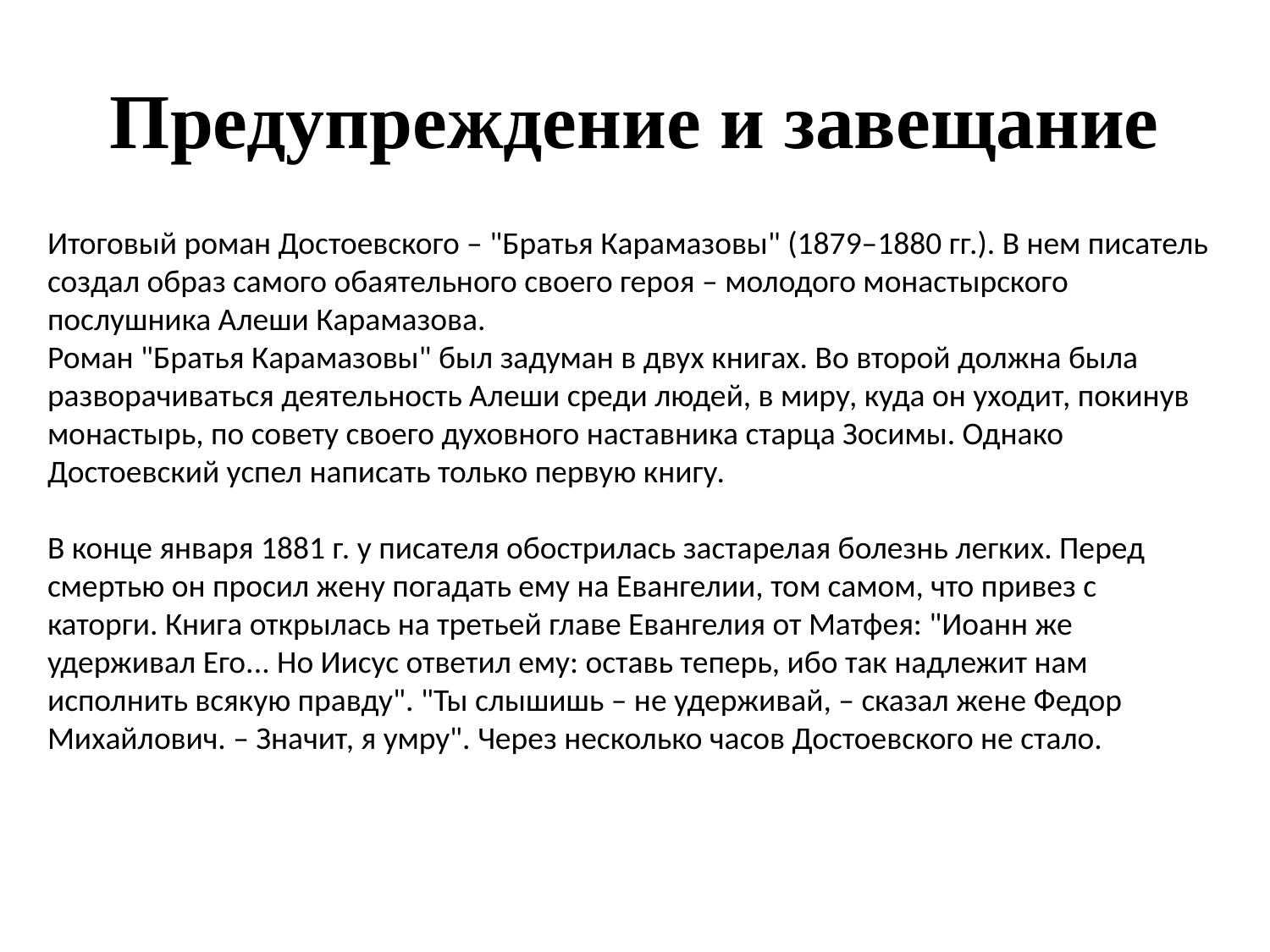

# Предупреждение и завещание
Итоговый роман Достоевского – "Братья Карамазовы" (1879–1880 гг.). В нем писатель создал образ самого обаятельного своего героя – молодого монастырского послушника Алеши Карамазова.
Роман "Братья Карамазовы" был задуман в двух книгах. Во второй должна была разворачиваться деятельность Алеши среди людей, в миру, куда он уходит, покинув монастырь, по совету своего духовного наставника старца Зосимы. Однако Достоевский успел написать только первую книгу.

В конце января 1881 г. у писателя обострилась застарелая болезнь легких. Перед смертью он просил жену погадать ему на Евангелии, том самом, что привез с каторги. Книга открылась на третьей главе Евангелия от Матфея: "Иоанн же удерживал Его... Но Иисус ответил ему: оставь теперь, ибо так надлежит нам исполнить всякую правду". "Ты слышишь – не удерживай, – сказал жене Федор Михайлович. – Значит, я умру". Через несколько часов Достоевского не стало.